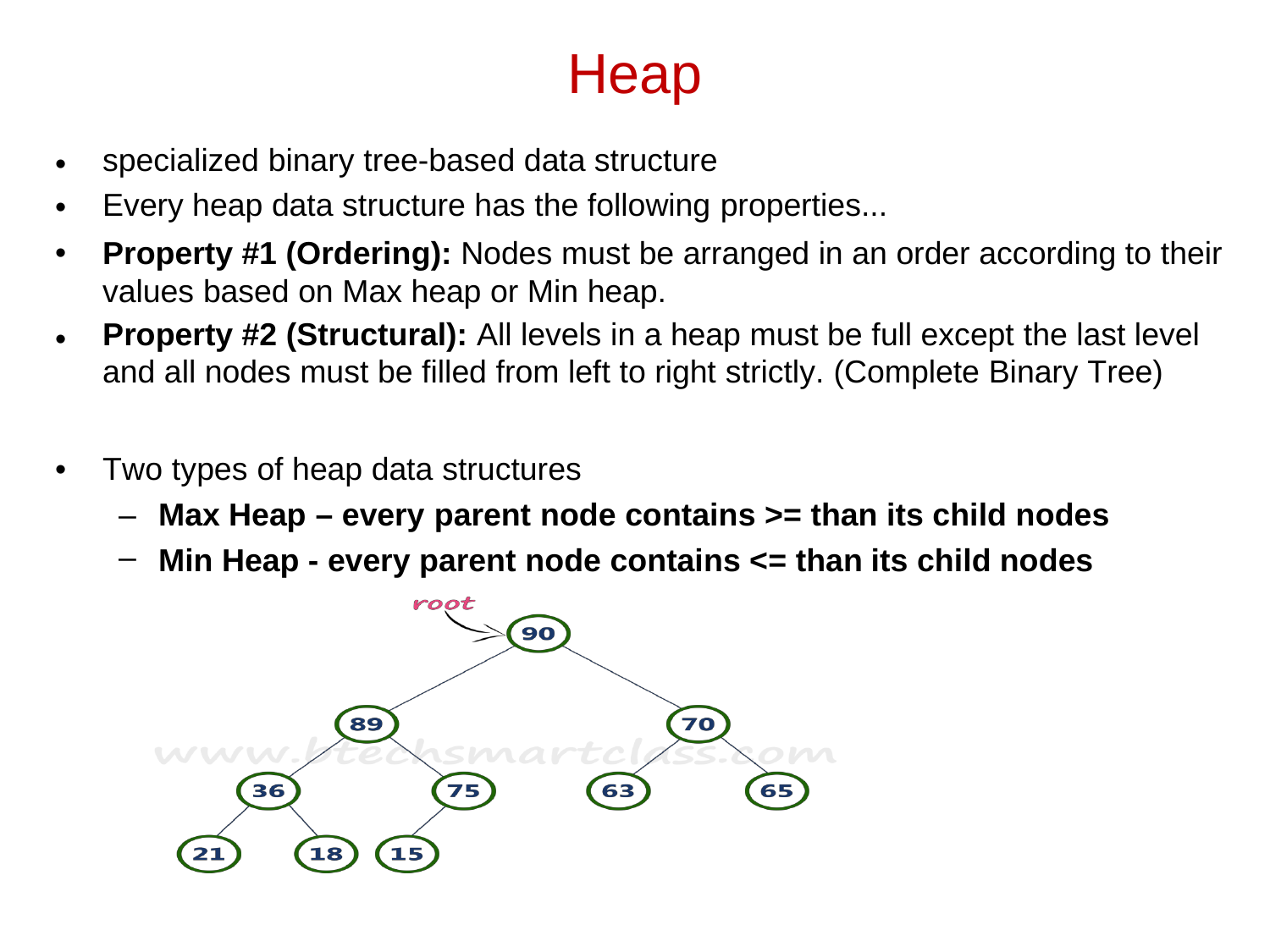

Heap
specialized binary tree-based data structure
Every heap data structure has the following properties...
Property #1 (Ordering): Nodes must be arranged in an order according to their values based on Max heap or Min heap.
Property #2 (Structural): All levels in a heap must be full except the last level
and all nodes must be filled from left to right strictly. (Complete Binary Tree)
•
•
•
•
•
Two types of heap data structures
–
–
Max Heap – every parent node contains >= than its child nodes
Min Heap
-
every
parent node contains
<= than
its child
nodes